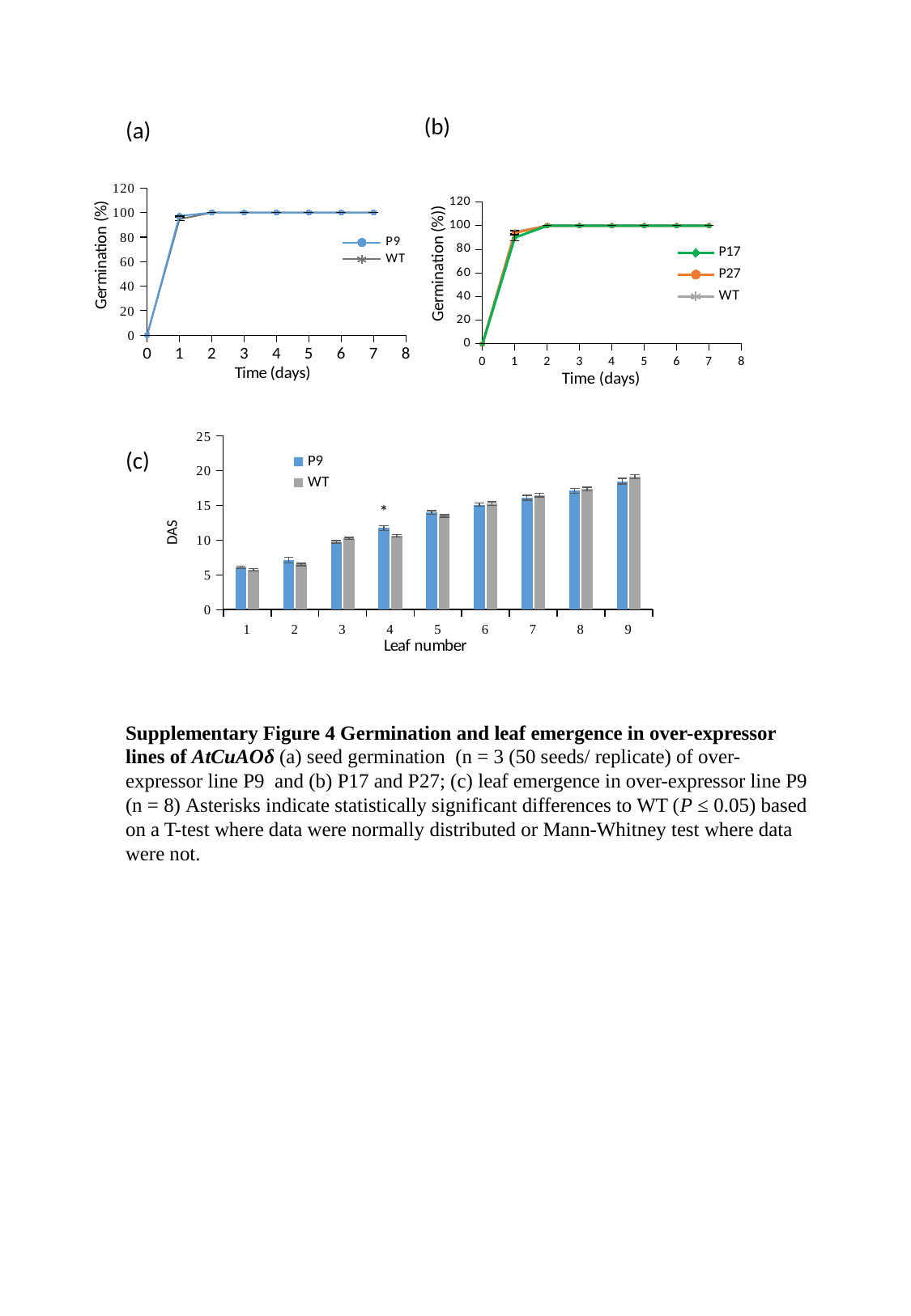

(b)
(a)

### Chart

| Category | P9 | WT |
|---|---|---|

### Chart

| Category | P17 | P27 | WT |
|---|---|---|---|
Germination (%))
Time (days)

### Chart

| Category | P9 | WT |
|---|---|---|
| 1 | 6.125 | 5.75 |
| 2 | 7.125 | 6.5 |
| 3 | 9.75 | 10.25 |
| 4 | 11.75 | 10.625 |
| 5 | 14.0 | 13.5 |
| 6 | 15.125 | 15.25 |
| 7 | 16.125 | 16.5 |
| 8 | 17.125 | 17.375 |
| 9 | 18.5 | 19.125 |
(c)

Supplementary Figure 4 Germination and leaf emergence in over-expressor lines of AtCuAOδ (a) seed germination  (n = 3 (50 seeds/ replicate) of over-expressor line P9  and (b) P17 and P27; (c) leaf emergence in over-expressor line P9 (n = 8) Asterisks indicate statistically significant differences to WT (P ≤ 0.05) based on a T-test where data were normally distributed or Mann-Whitney test where data were not.